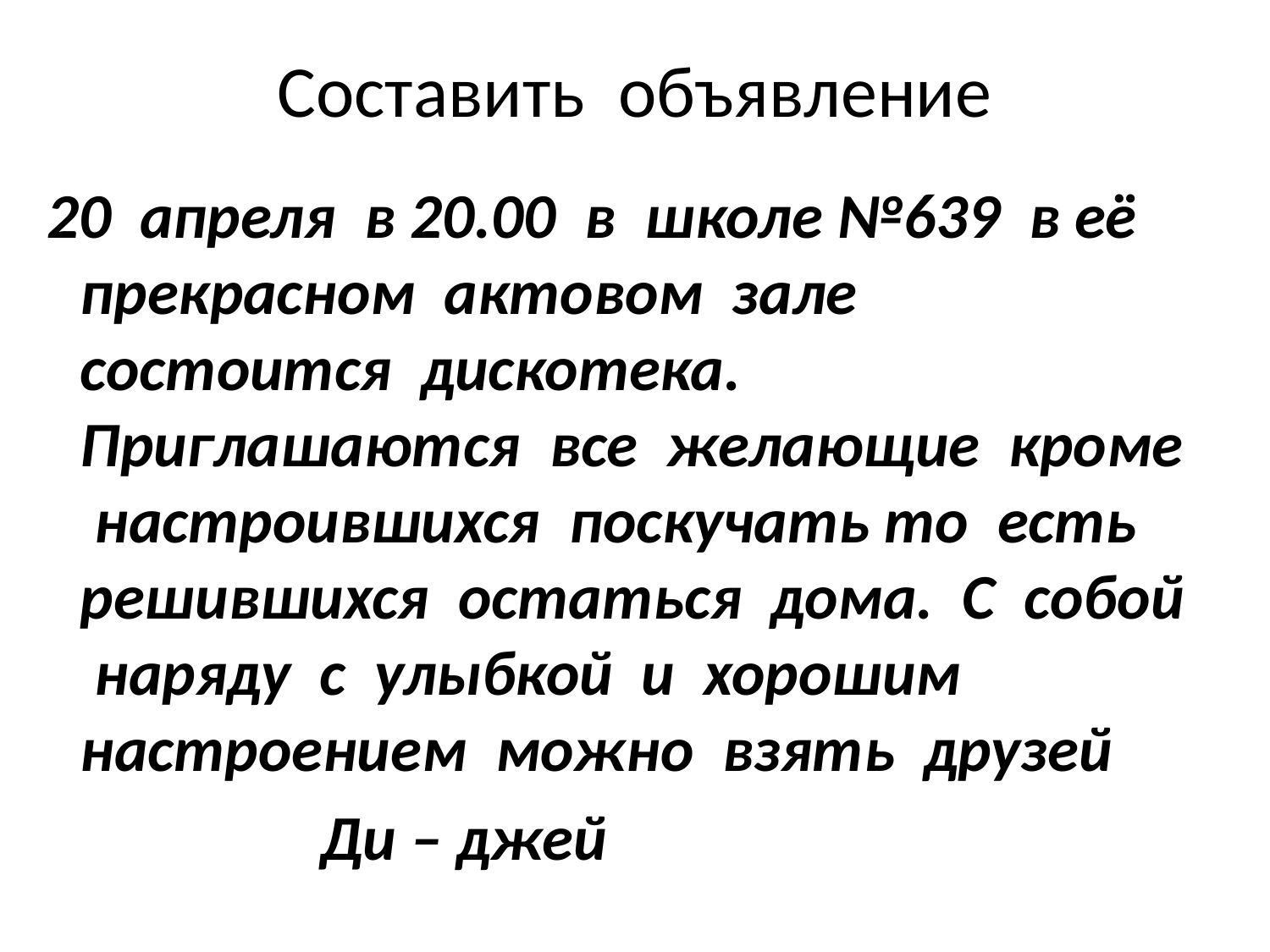

# Составить  объявление
 20  апреля  в 20.00  в  школе №639  в её  прекрасном  актовом  зале  состоится  дискотека. Приглашаются  все  желающие  кроме  настроившихся  поскучать то  есть  решившихся  остаться  дома.  С  собой  наряду  с  улыбкой  и  хорошим  настроением  можно  взять  друзей
                    Ди – джей